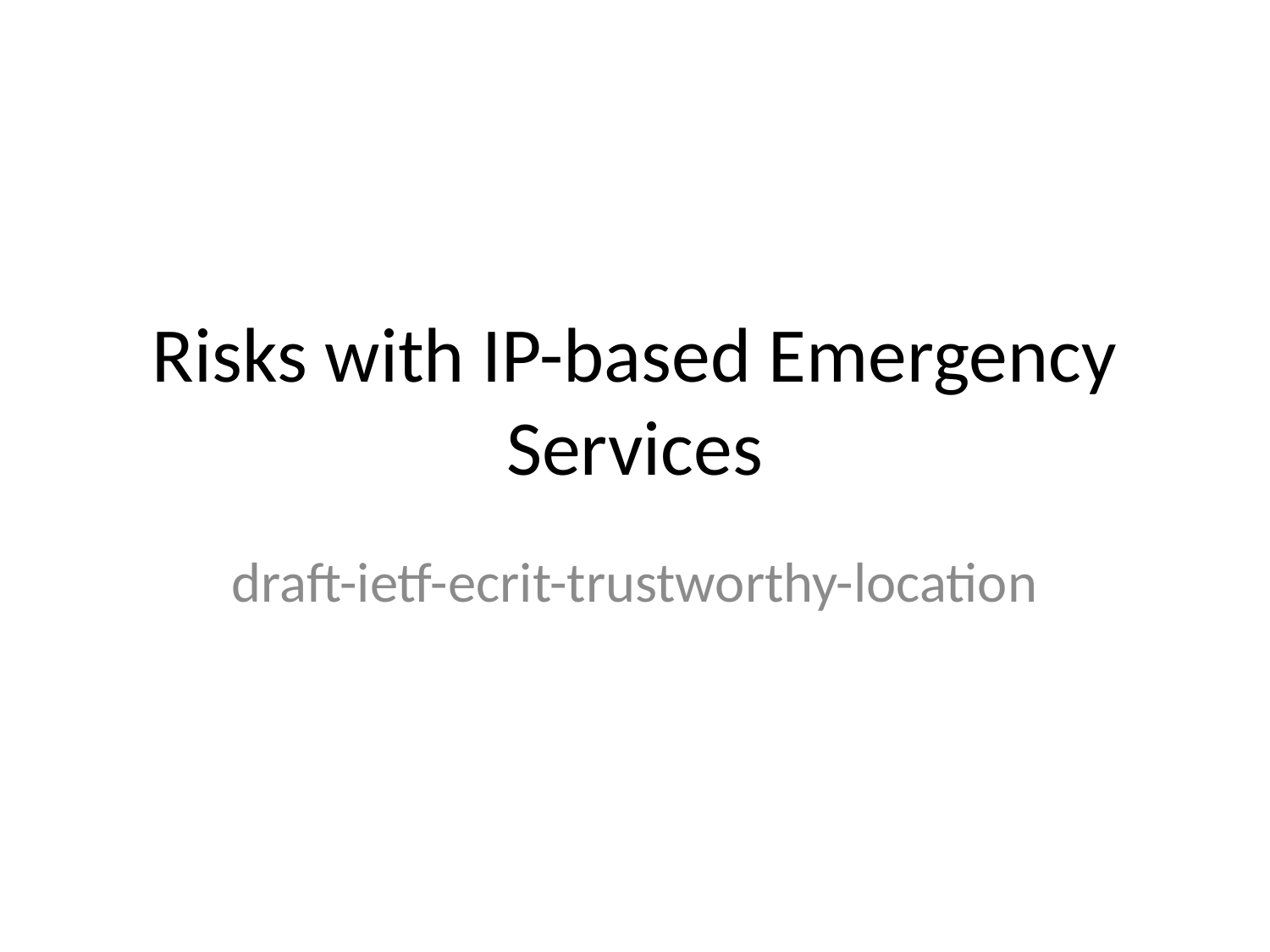

# Risks with IP-based Emergency Services
draft-ietf-ecrit-trustworthy-location